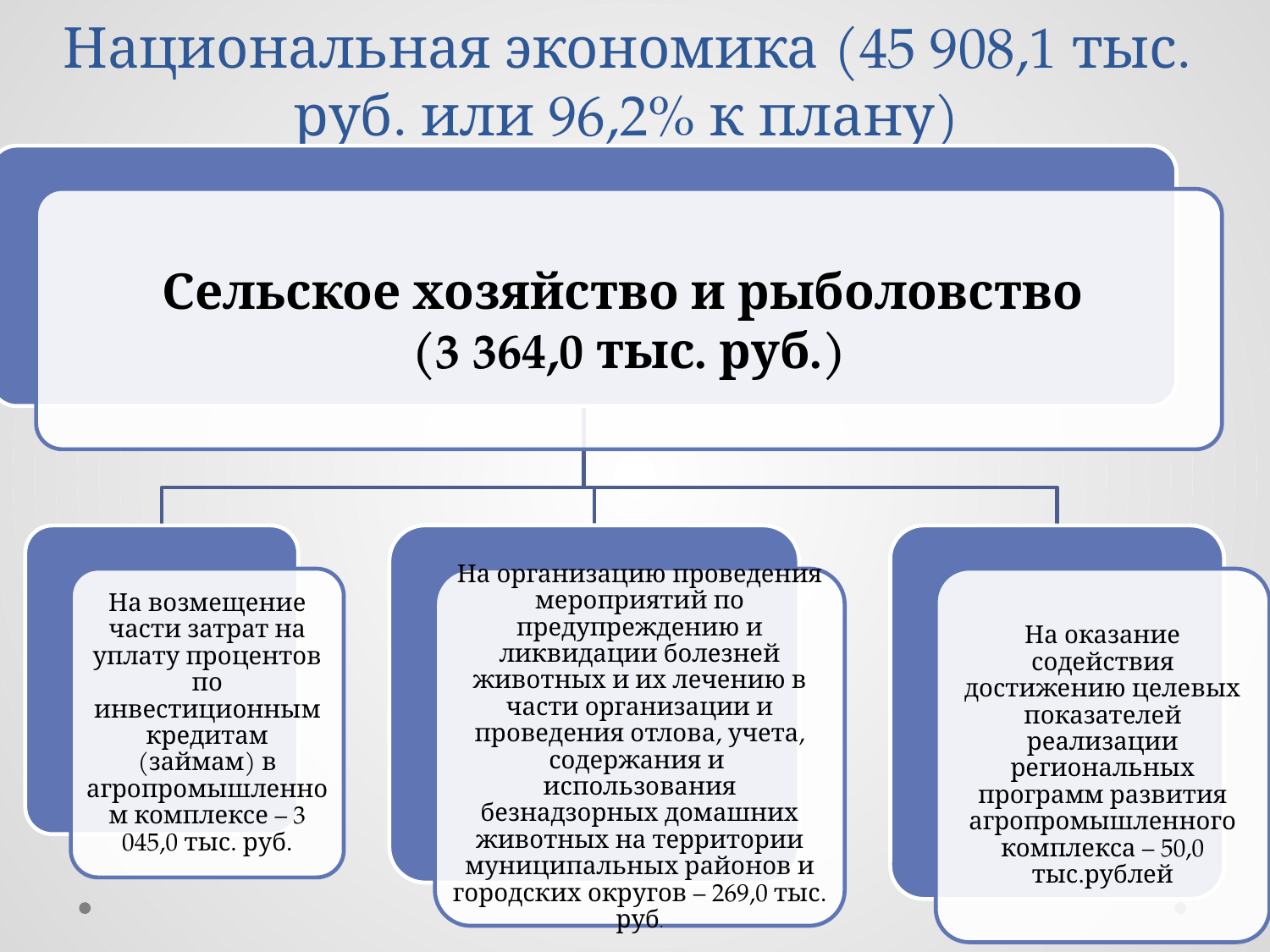

# Национальная экономика (45 908,1 тыс. руб. или 96,2% к плану)
Сельское хозяйство и рыболовство
(3 364,0 тыс. руб.)
На возмещение части затрат на уплату процентов по инвестиционным кредитам (займам) в агропромышленном комплексе – 3 045,0 тыс. руб.
На организацию проведения мероприятий по предупреждению и ликвидации болезней животных и их лечению в части организации и проведения отлова, учета, содержания и  использования безнадзорных домашних животных на территории муниципальных районов и городских округов – 269,0 тыс. руб.
На оказание содействия достижению целевых показателей реализации региональных программ развития агропромышленного комплекса – 50,0 тыс.рублей